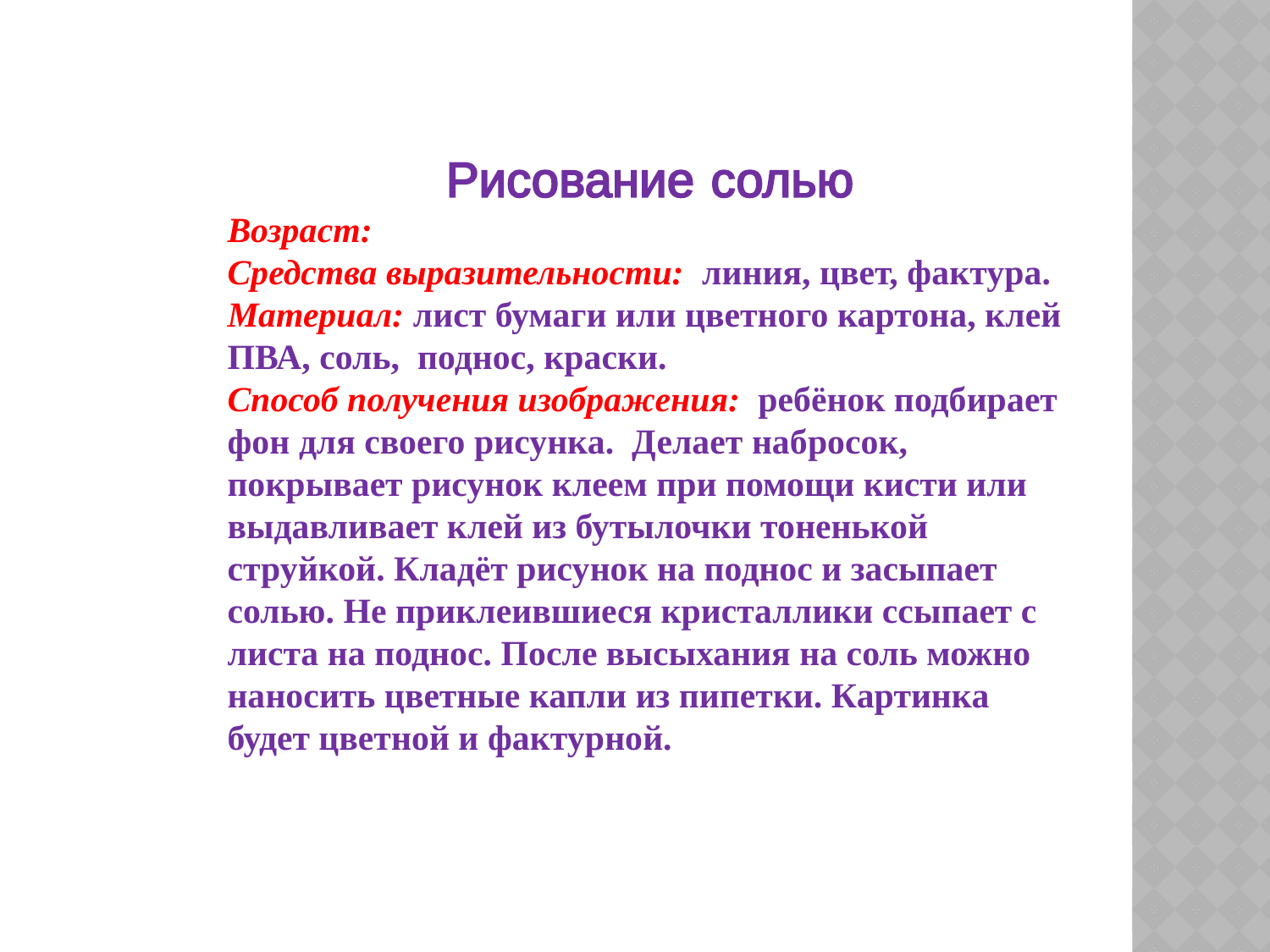

Рисование солью
Возраст:
Средства выразительности:  линия, цвет, фактура.
Материал: лист бумаги или цветного картона, клей ПВА, соль,  поднос, краски.
Способ получения изображения:  ребёнок подбирает фон для своего рисунка.  Делает набросок,  покрывает рисунок клеем при помощи кисти или  выдавливает клей из бутылочки тоненькой струйкой. Кладёт рисунок на поднос и засыпает солью. Не приклеившиеся кристаллики ссыпает с листа на поднос. После высыхания на соль можно наносить цветные капли из пипетки. Картинка будет цветной и фактурной.